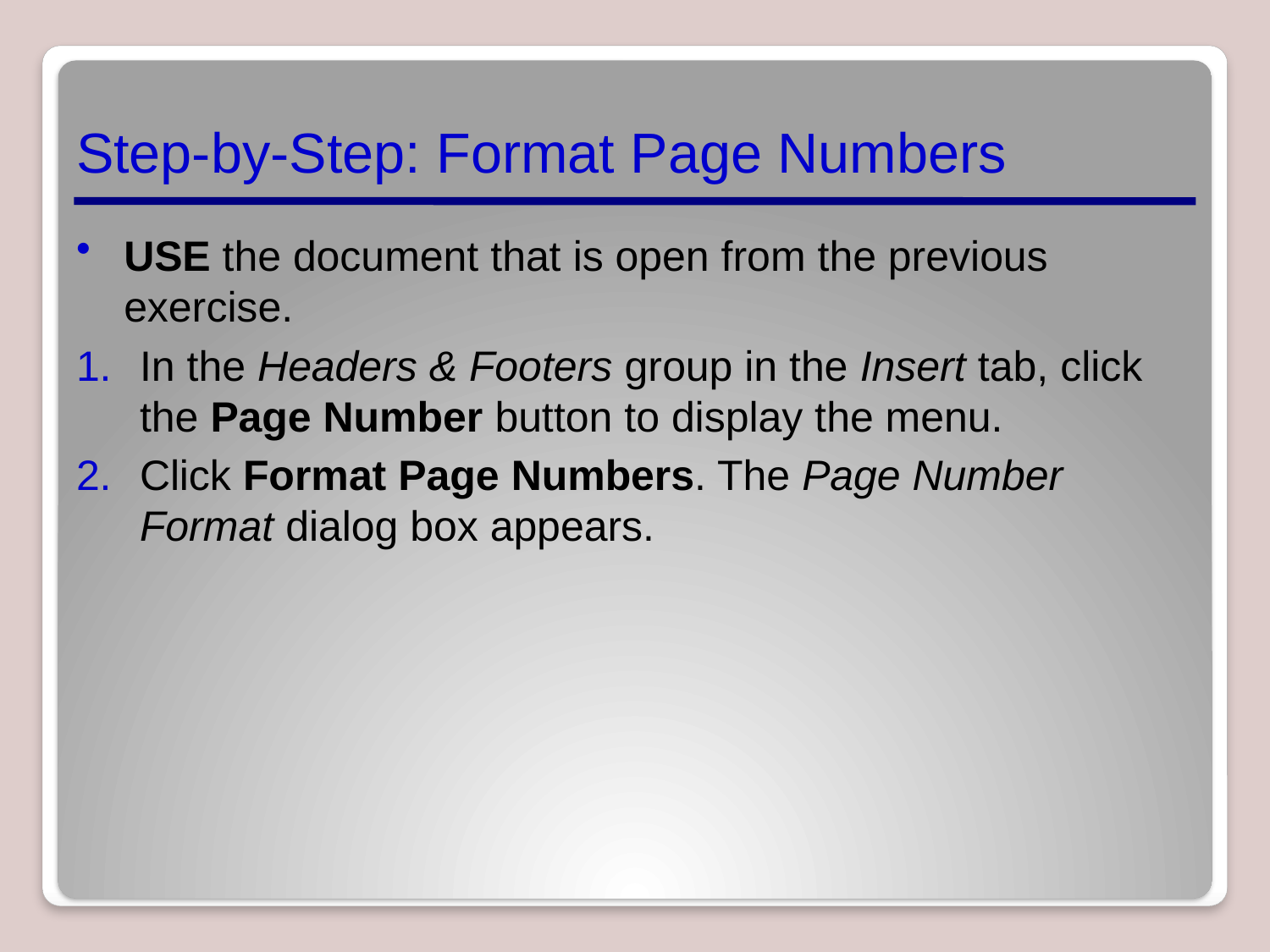

# Step-by-Step: Format Page Numbers
USE the document that is open from the previous exercise.
In the Headers & Footers group in the Insert tab, click the Page Number button to display the menu.
Click Format Page Numbers. The Page Number Format dialog box appears.